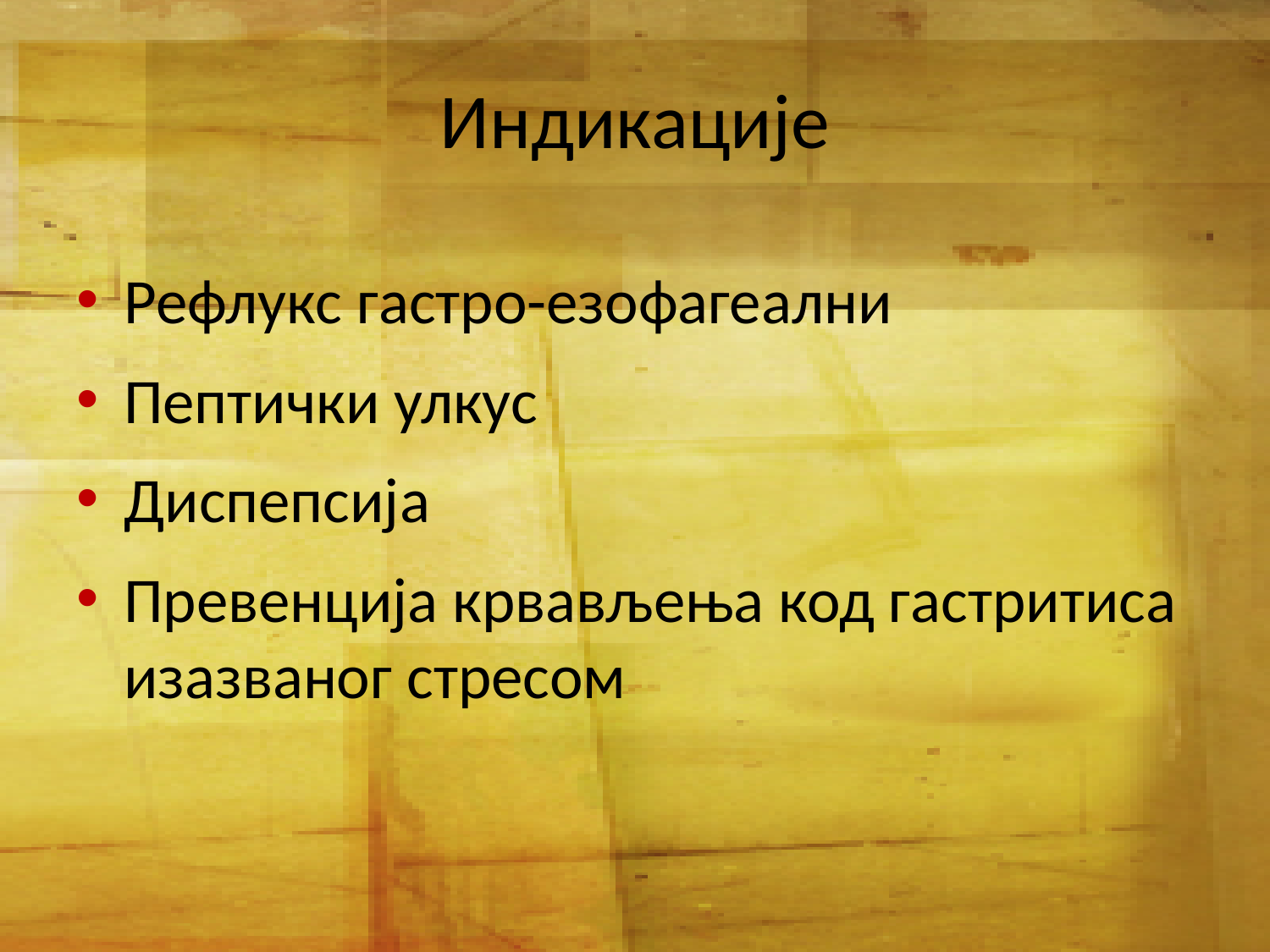

# Индикације
Рефлукс гастро-езофагеални
Пептички улкус
Диспепсија
Превенција крвављења код гастритиса изазваног стресом